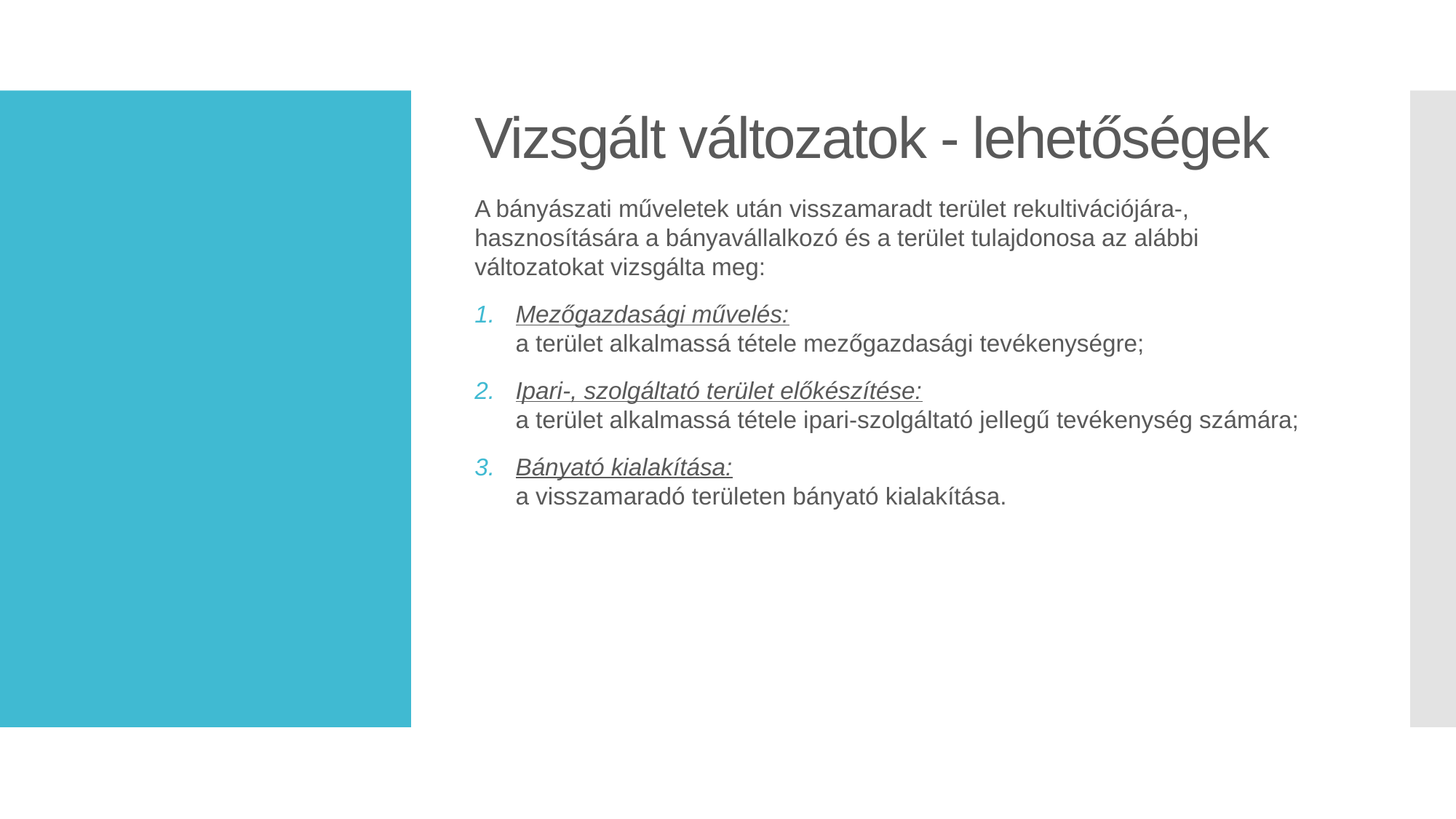

Vizsgált változatok - lehetőségek
A bányászati műveletek után visszamaradt terület rekultivációjára-, hasznosítására a bányavállalkozó és a terület tulajdonosa az alábbi változatokat vizsgálta meg:
Mezőgazdasági művelés:
a terület alkalmassá tétele mezőgazdasági tevékenységre;
Ipari-, szolgáltató terület előkészítése:
a terület alkalmassá tétele ipari-szolgáltató jellegű tevékenység számára;
Bányató kialakítása:
a visszamaradó területen bányató kialakítása.